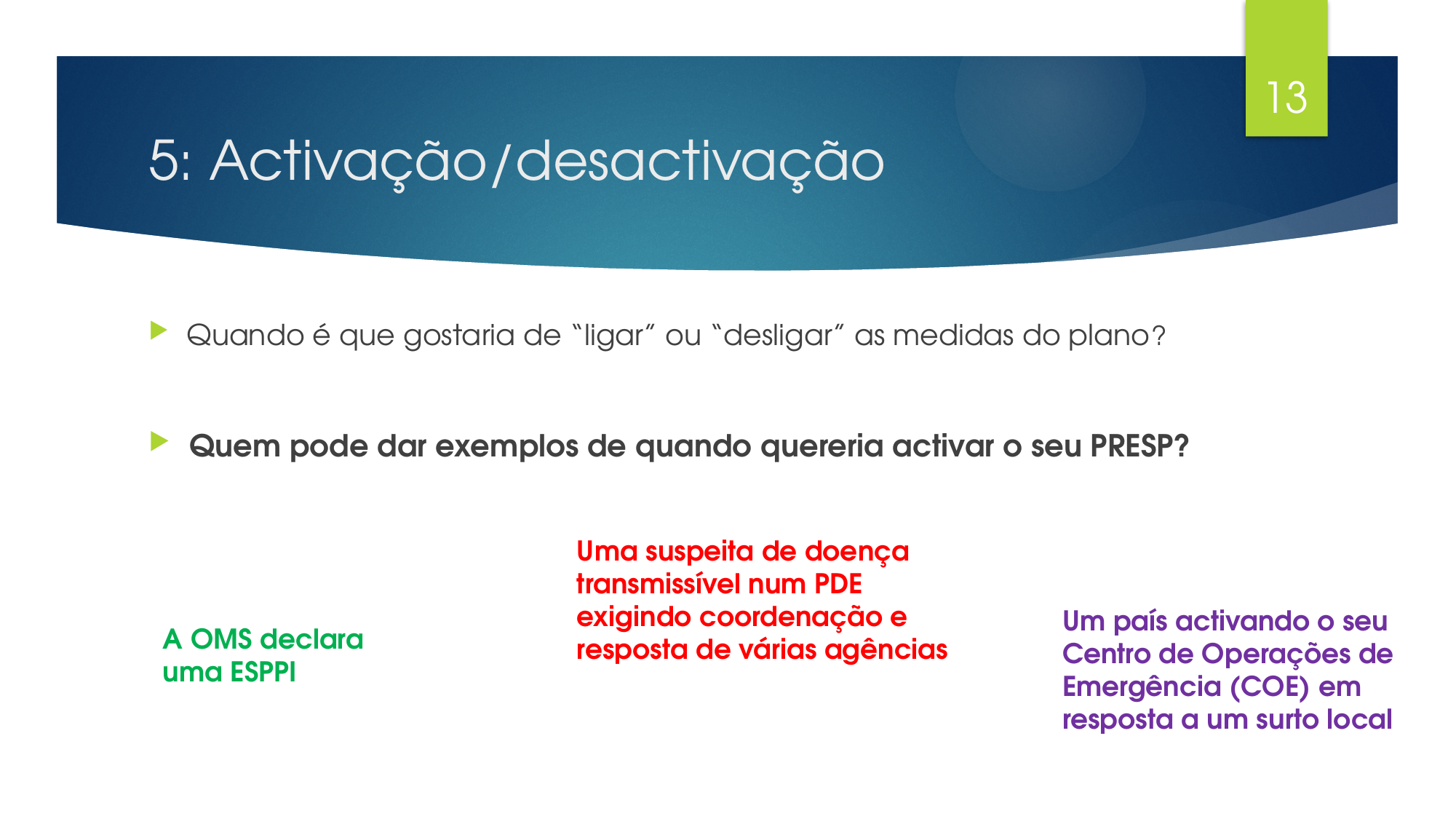

13
# 5: Activação/desactivação
Quando é que gostaria de “ligar” ou “desligar” as medidas do plano?

Quem pode dar exemplos de quando quereria activar o seu PRESP?

Uma suspeita de doença transmissível num PDE exigindo coordenação e resposta de várias agências
Um país activando o seu Centro de Operações de Emergência (COE) em resposta a um surto local

A OMS declara uma ESPPI